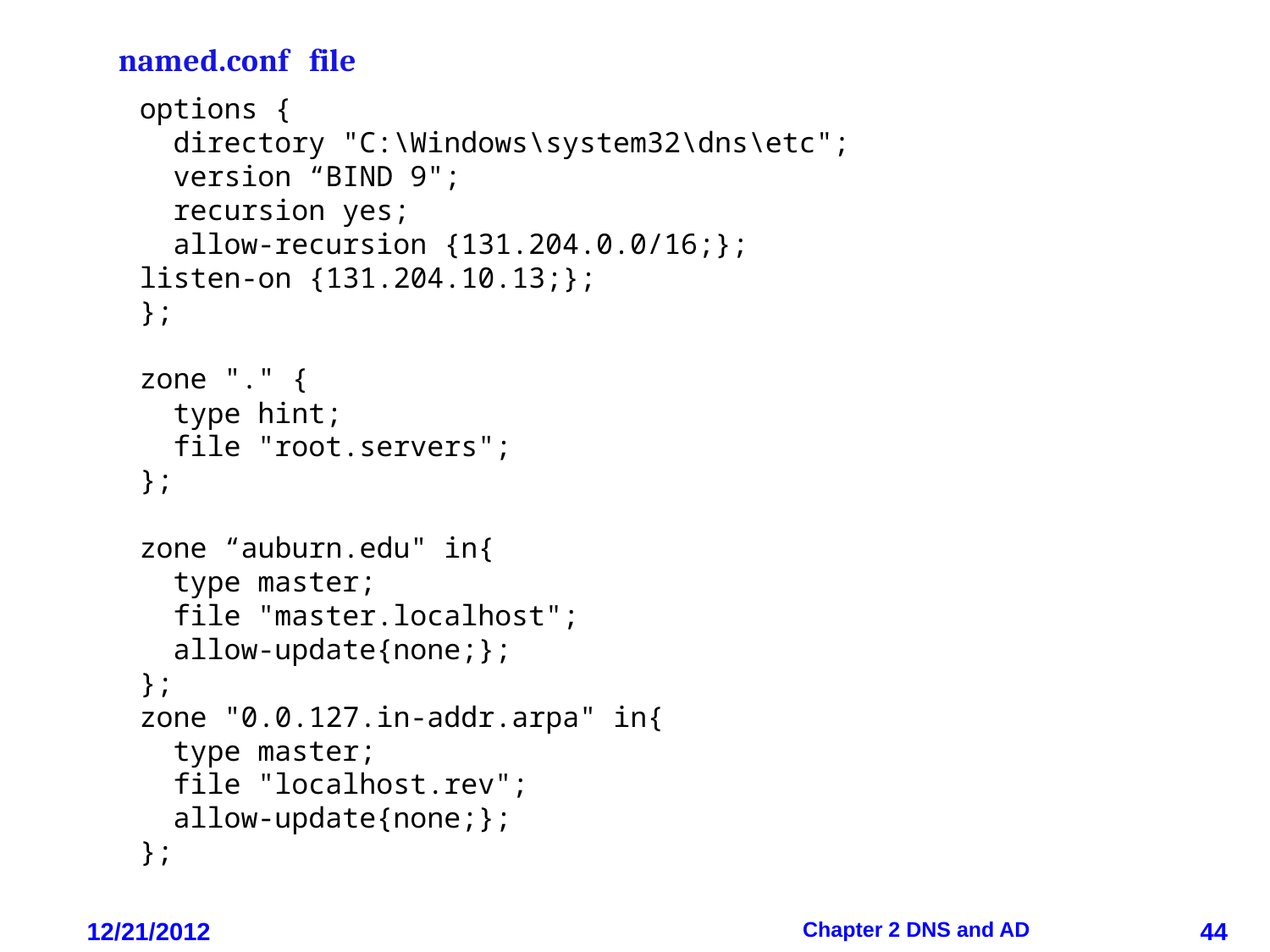

named.conf   file
options {
  directory "C:\Windows\system32\dns\etc";
  version “BIND 9";
  recursion yes;
  allow-recursion {131.204.0.0/16;};
listen-on {131.204.10.13;};
};

zone "." {
  type hint;
  file "root.servers";
};

zone “auburn.edu" in{
  type master;
  file "master.localhost";
  allow-update{none;};
};
zone "0.0.127.in-addr.arpa" in{
  type master;
  file "localhost.rev";
  allow-update{none;};
};
12/21/2012
Chapter 2 DNS and AD
44